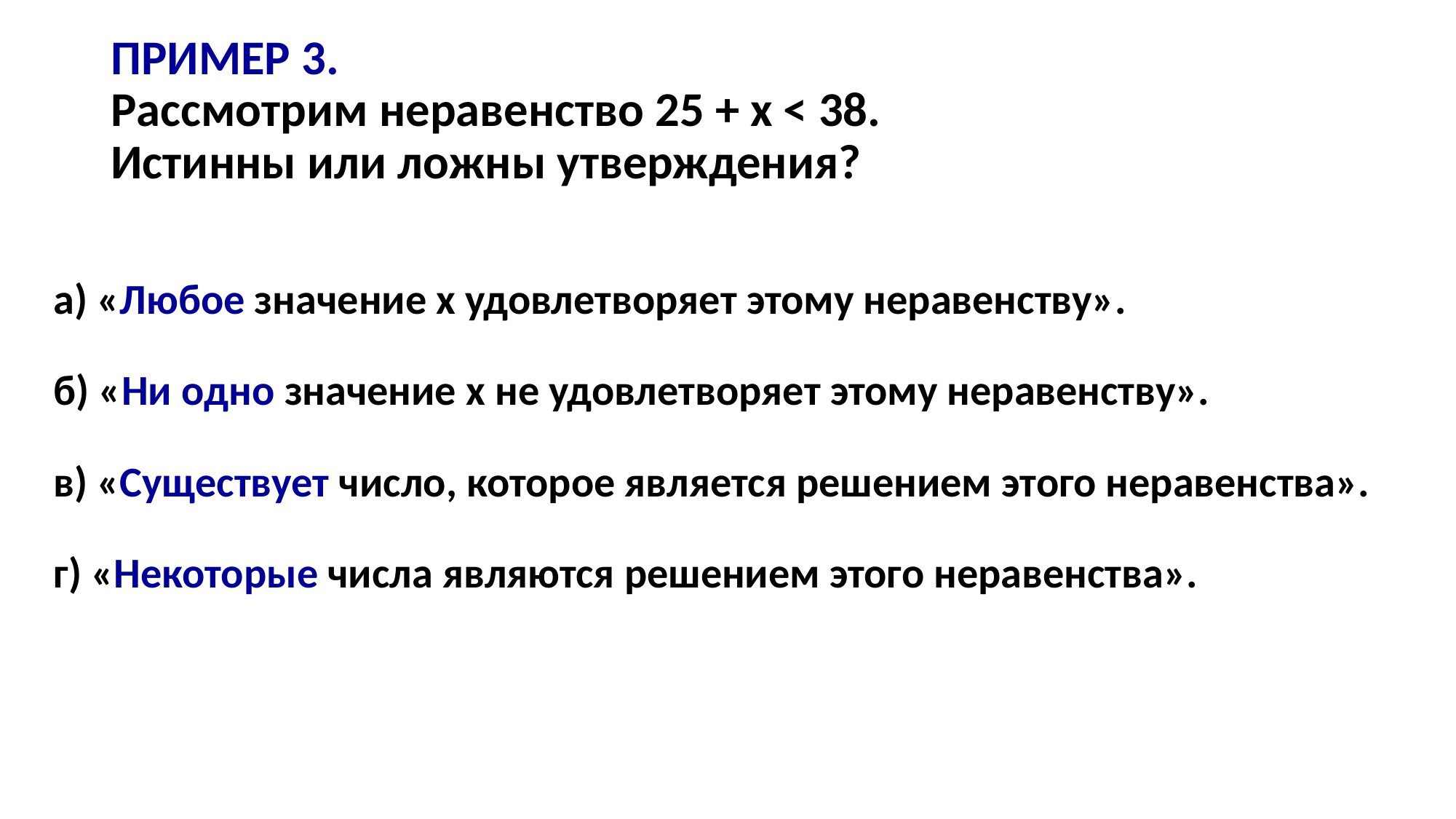

# ПРИМЕР 3. Рассмотрим неравенство 25 + х < 38. Истинны или ложны утверждения?
а) «Любое значение х удовлетворяет этому неравенству».
б) «Ни одно значение х не удовлетворяет этому неравенству».
в) «Существует число, которое является решением этого неравенства».
г) «Некоторые числа являются решением этого неравенства».